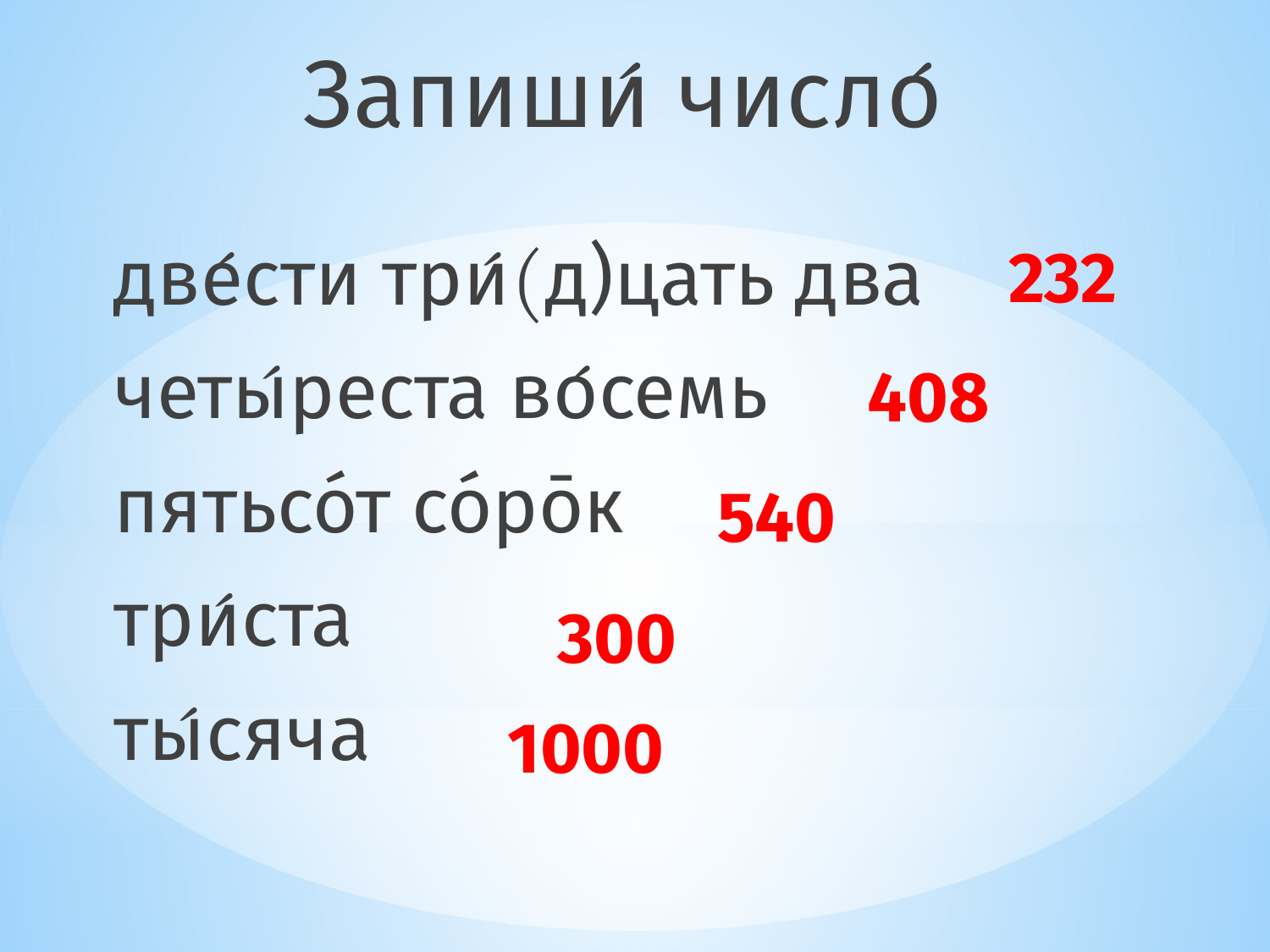

Запиши́ число́

две́сти три́(д)цать два
четы́реста во́семь
пятьсо́т со́ро̄к
три́ста
ты́сяча

232
408
540
300
1000